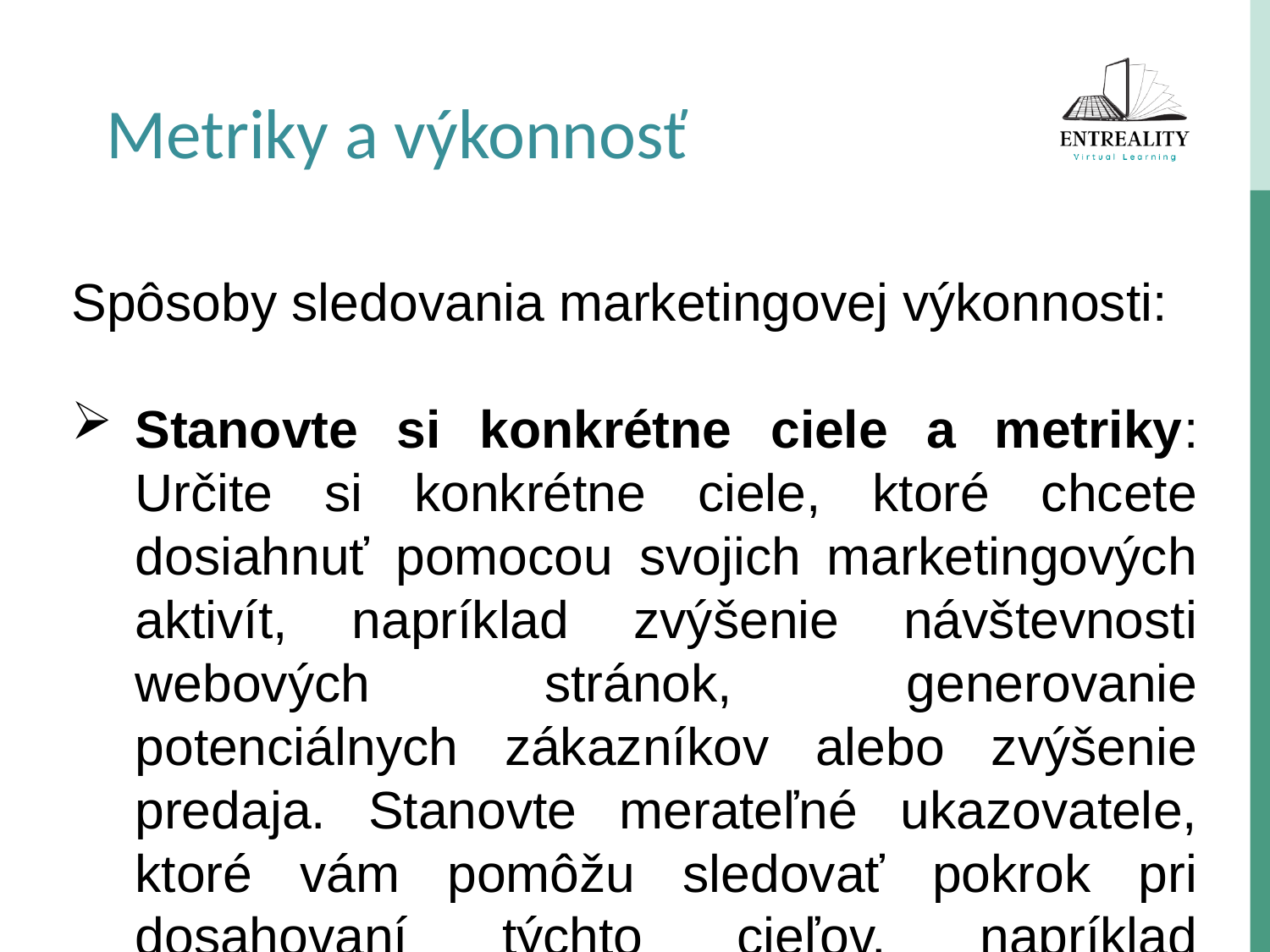

Metriky a výkonnosť

Spôsoby sledovania marketingovej výkonnosti:

Stanovte si konkrétne ciele a metriky: Určite si konkrétne ciele, ktoré chcete dosiahnuť pomocou svojich marketingových aktivít, napríklad zvýšenie návštevnosti webových stránok, generovanie potenciálnych zákazníkov alebo zvýšenie predaja. Stanovte merateľné ukazovatele, ktoré vám pomôžu sledovať pokrok pri dosahovaní týchto cieľov, napríklad návštevníkov webových stránok, mieru konverzie alebo príjmy.